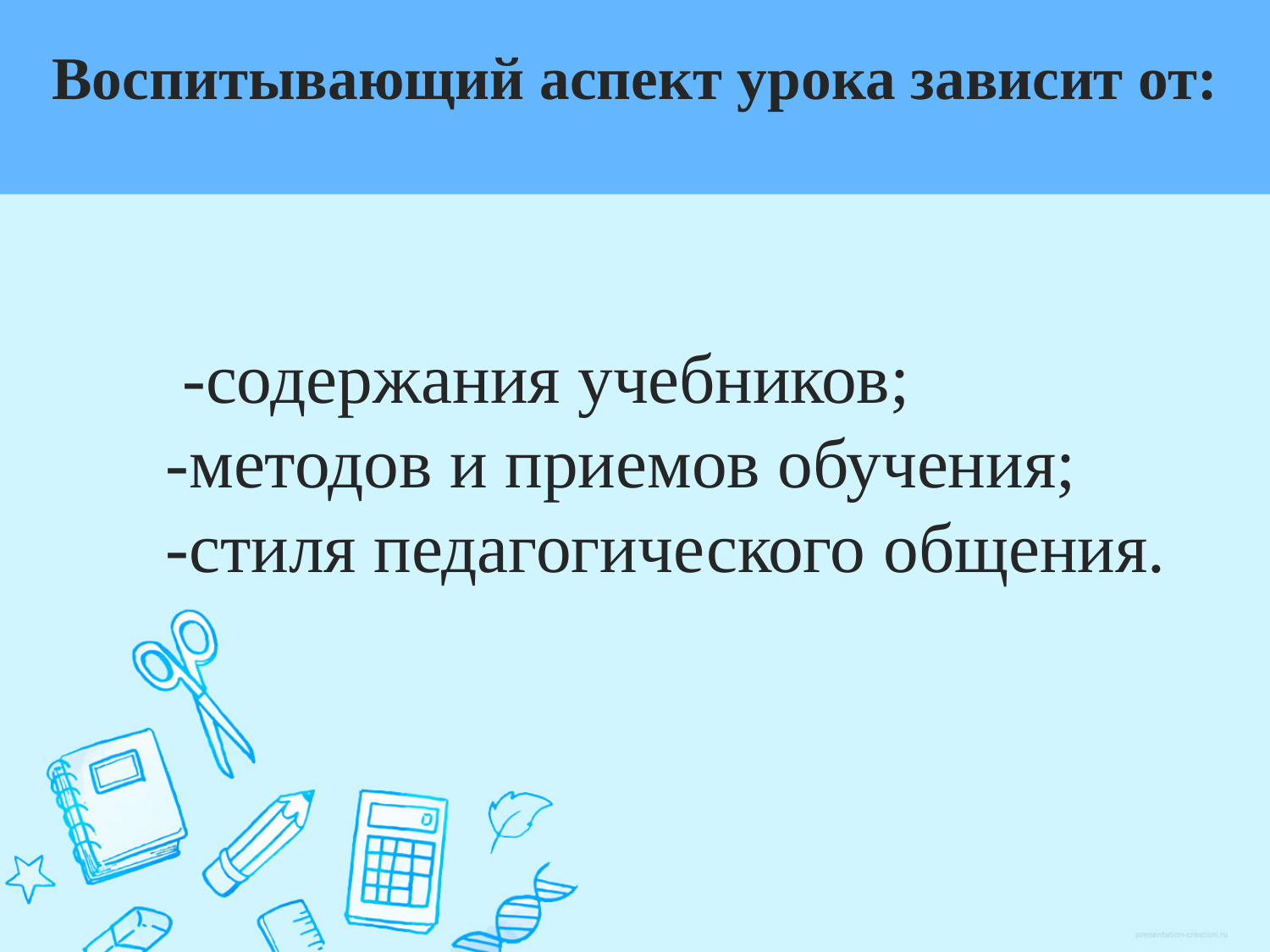

# Воспитывающий аспект урока зависит от:

           -содержания учебников;
         -методов и приемов обучения;
         -стиля педагогического общения.